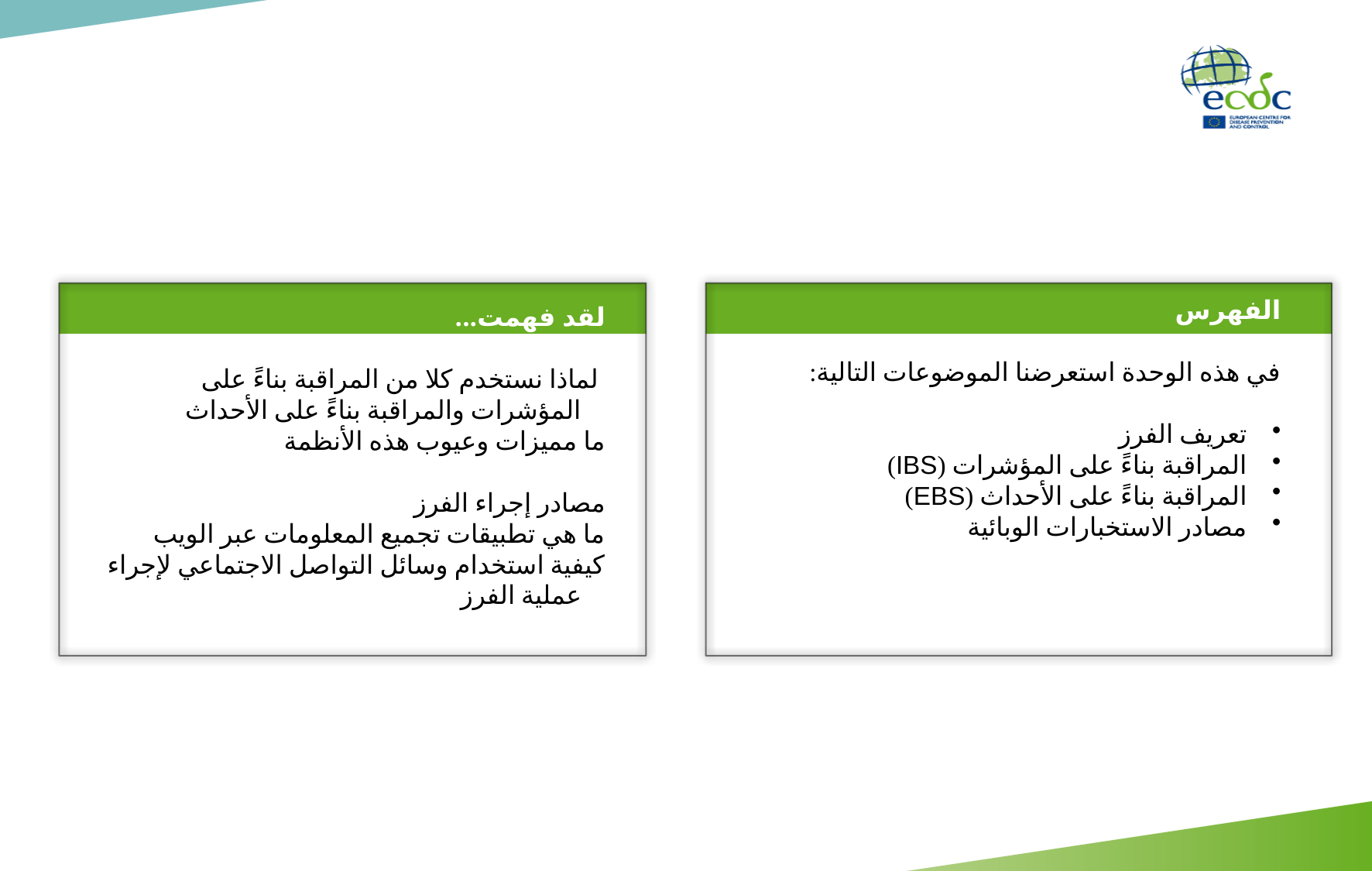

الفهرس

في هذه الوحدة استعرضنا الموضوعات التالية:

 تعريف الفرز
 المراقبة بناءً على المؤشرات (IBS)
 المراقبة بناءً على الأحداث (EBS)
 مصادر الاستخبارات الوبائية

لقد فهمت...

 لماذا نستخدم كلا من المراقبة بناءً على المؤشرات والمراقبة بناءً على الأحداث
ما مميزات وعيوب هذه الأنظمة

مصادر إجراء الفرز
ما هي تطبيقات تجميع المعلومات عبر الويب
كيفية استخدام وسائل التواصل الاجتماعي لإجراء عملية الفرز